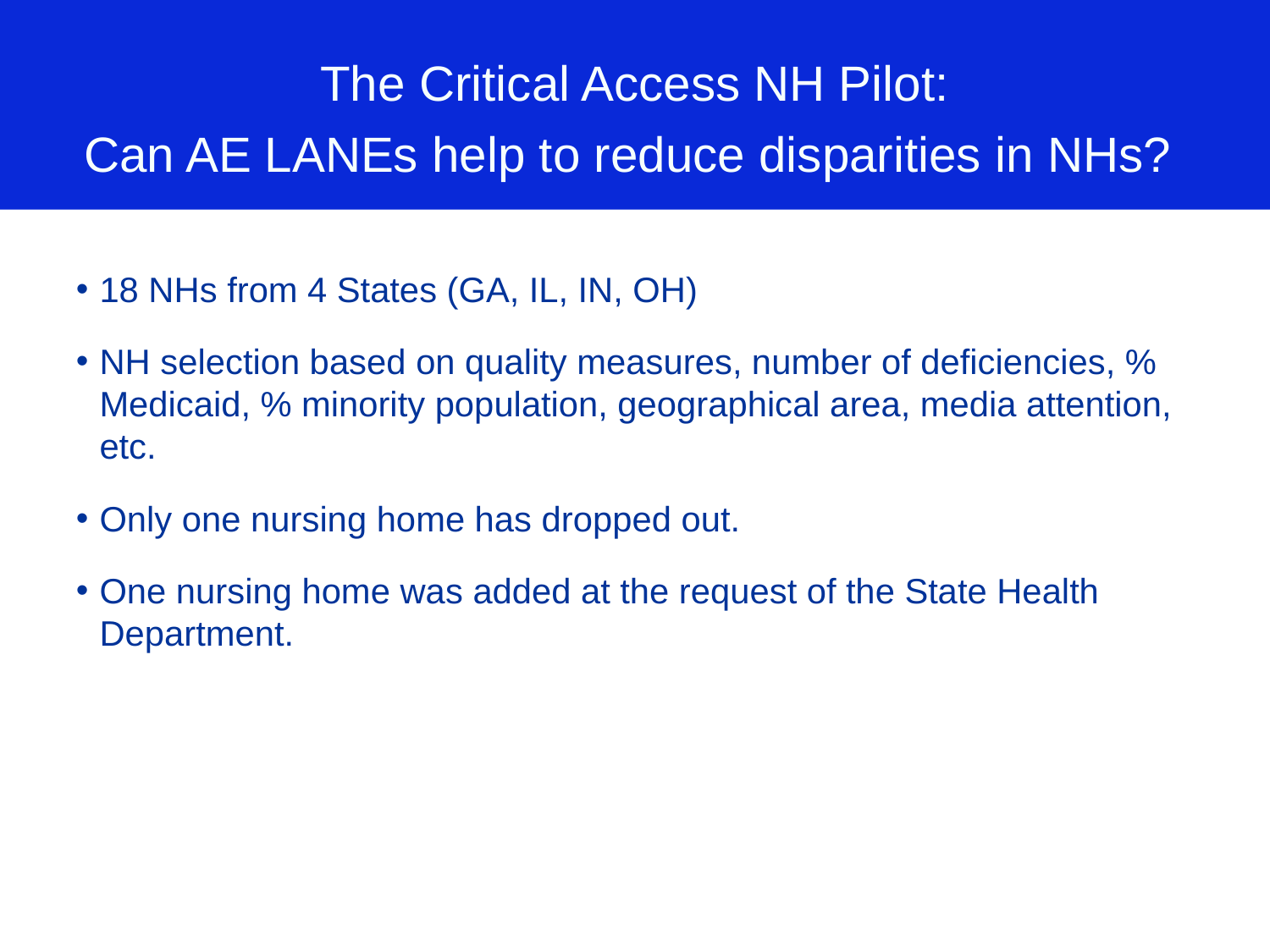

# The Critical Access NH Pilot: Can AE LANEs help to reduce disparities in NHs?
18 NHs from 4 States (GA, IL, IN, OH)
NH selection based on quality measures, number of deficiencies, % Medicaid, % minority population, geographical area, media attention, etc.
Only one nursing home has dropped out.
One nursing home was added at the request of the State Health Department.